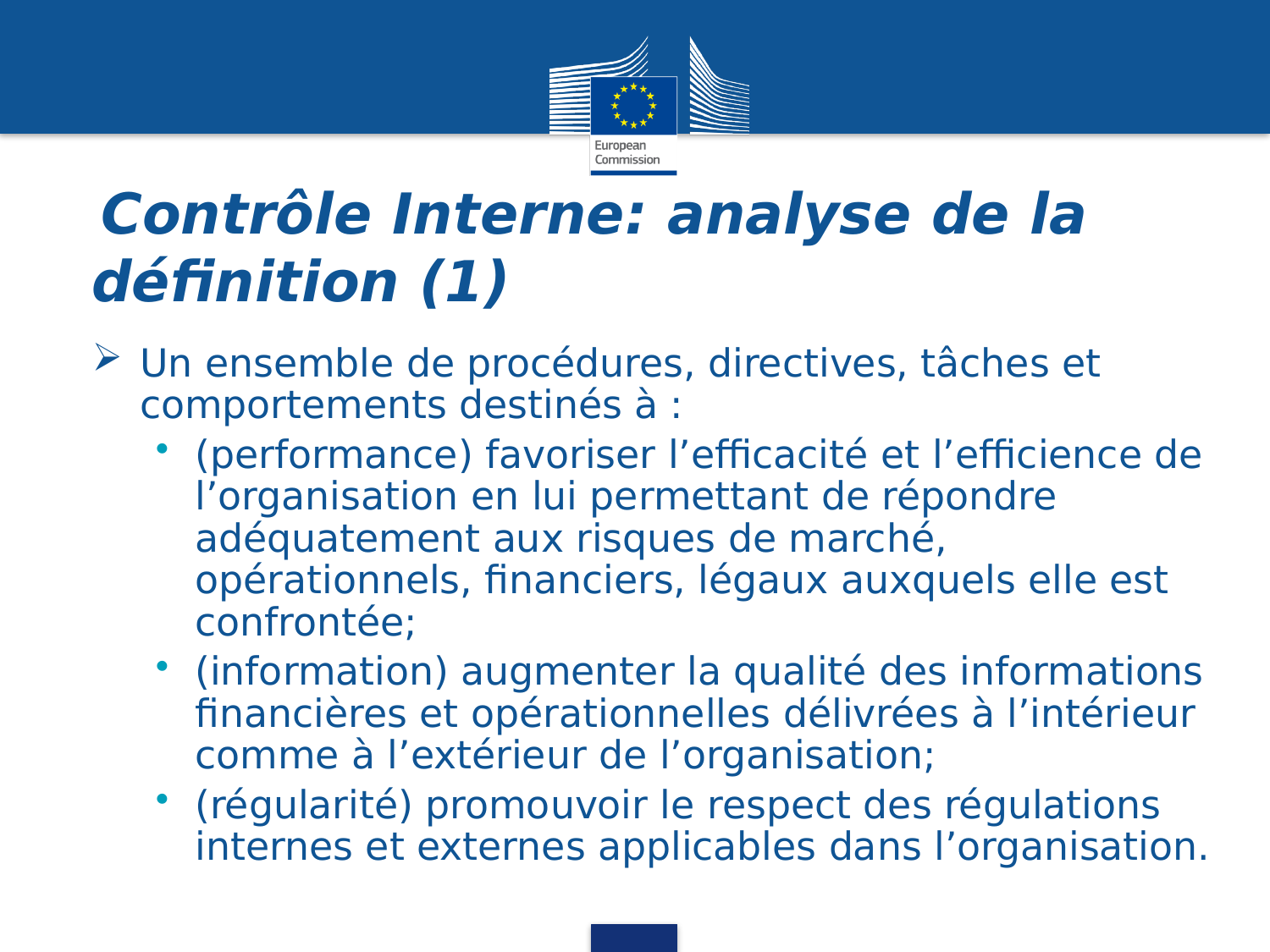

# Contrôle Interne: analyse de la définition (1)
Un ensemble de procédures, directives, tâches et comportements destinés à :
(performance) favoriser l’efficacité et l’efficience de l’organisation en lui permettant de répondre adéquatement aux risques de marché, opérationnels, financiers, légaux auxquels elle est confrontée;
(information) augmenter la qualité des informations financières et opérationnelles délivrées à l’intérieur comme à l’extérieur de l’organisation;
(régularité) promouvoir le respect des régulations internes et externes applicables dans l’organisation.